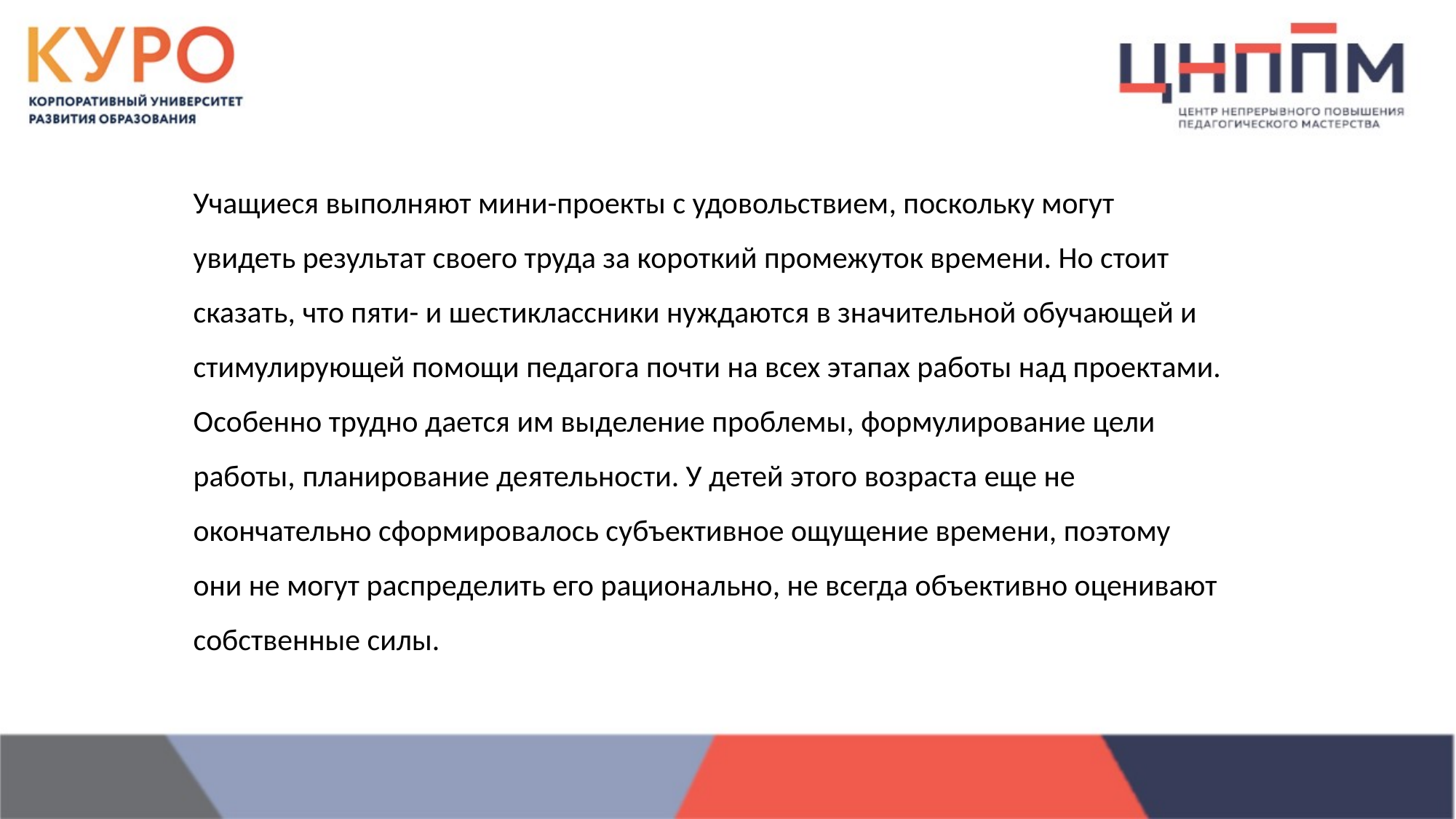

Учащиеся выполняют мини-проекты с удовольствием, поскольку могут увидеть результат своего труда за короткий промежуток времени. Но стоит сказать, что пяти- и шестиклассники нуждаются в значительной обучающей и стимулирующей помощи педагога почти на всех этапах работы над проектами. Особенно трудно дается им выделение проблемы, формулирование цели работы, планирование деятельности. У детей этого возраста еще не окончательно сформировалось субъективное ощущение времени, поэтому они не могут распределить его рационально, не всегда объективно оценивают собственные силы.